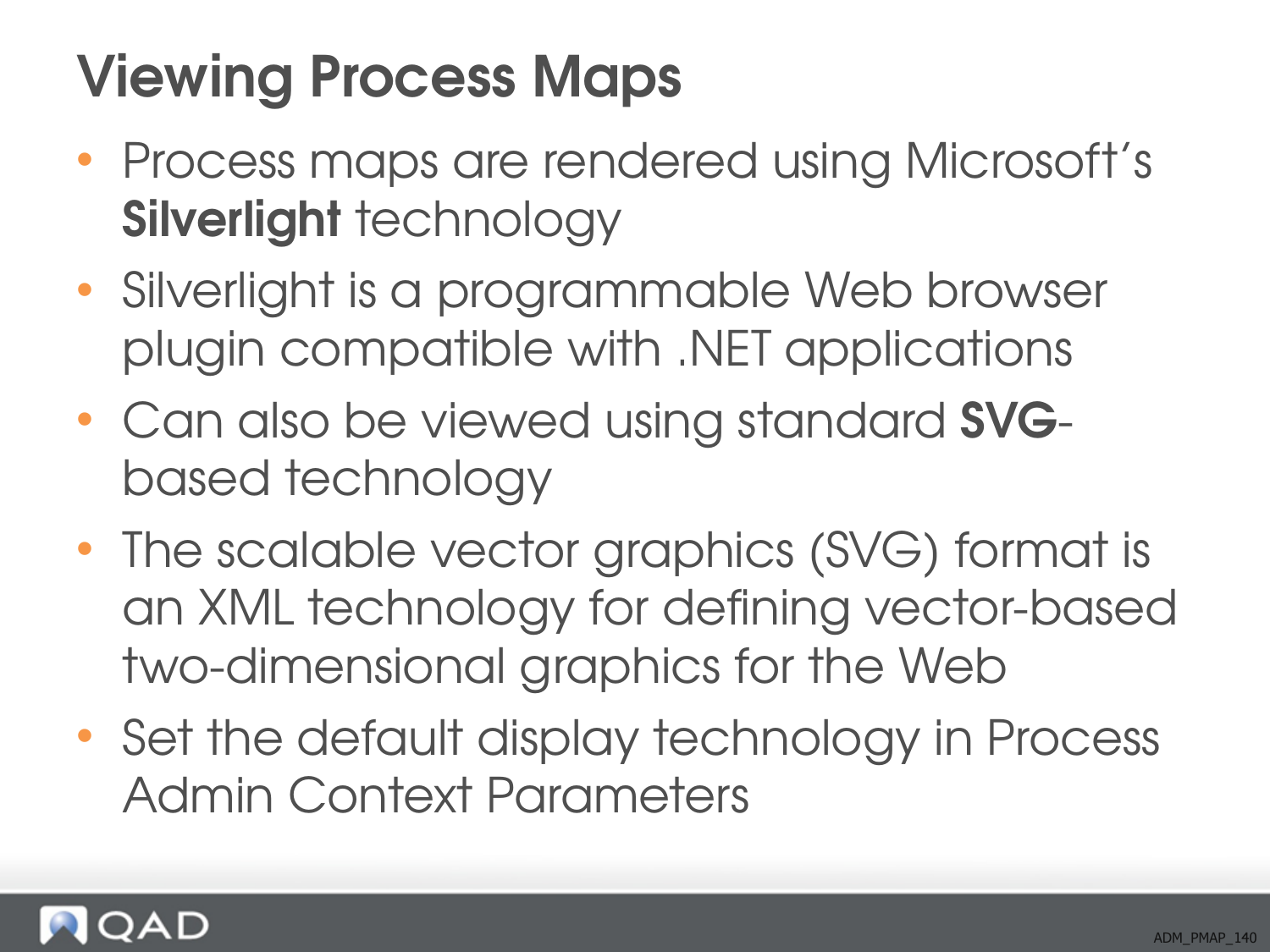

# Viewing Process Maps
Process maps are rendered using Microsoft’s Silverlight technology
Silverlight is a programmable Web browser plugin compatible with .NET applications
Can also be viewed using standard SVG-based technology
The scalable vector graphics (SVG) format is an XML technology for defining vector-based two-dimensional graphics for the Web
Set the default display technology in Process Admin Context Parameters
ADM_PMAP_140